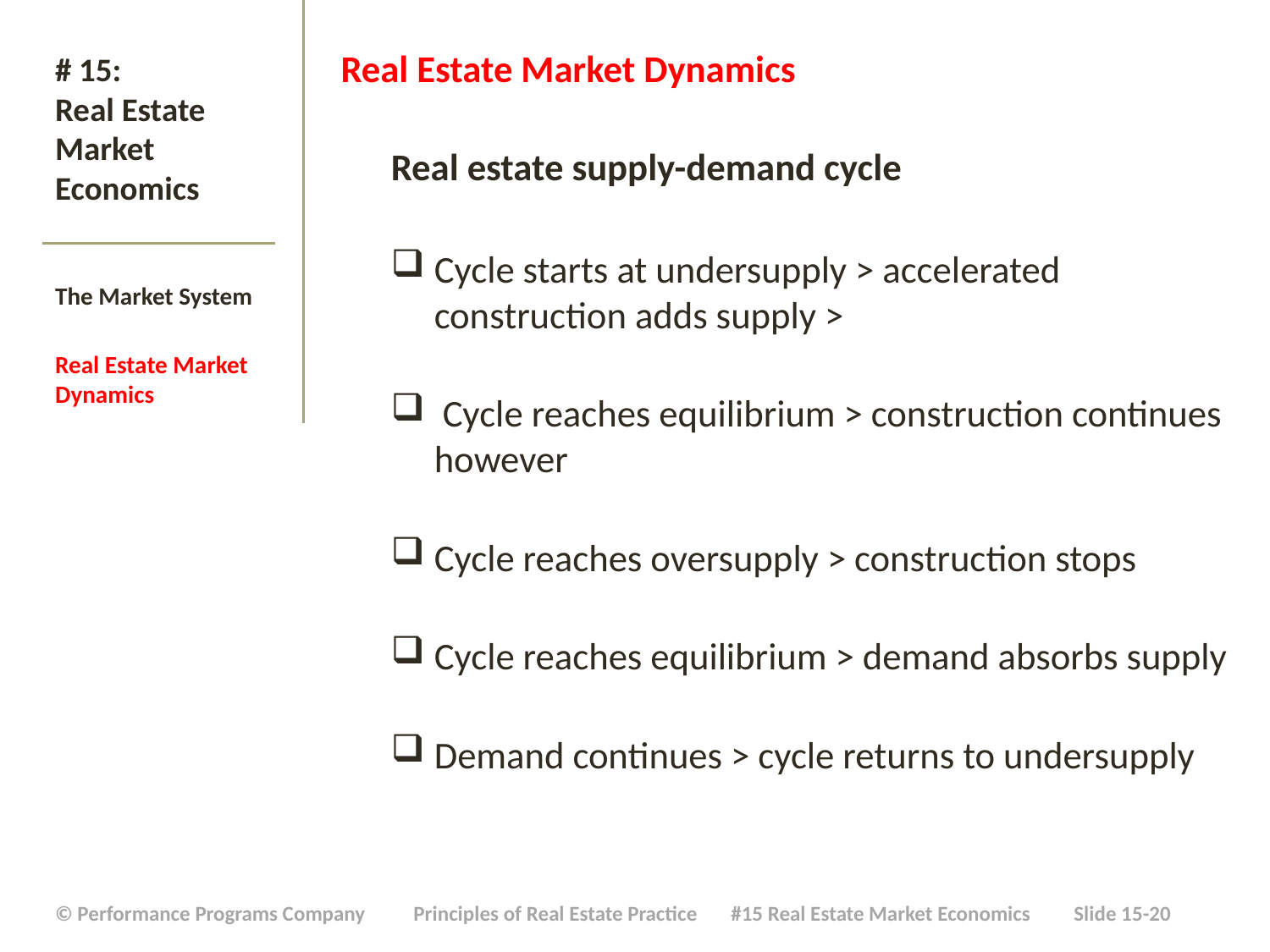

Real Estate Market Dynamics

Real estate supply-demand cycle

Cycle starts at undersupply > accelerated construction adds supply >
 Cycle reaches equilibrium > construction continues however
Cycle reaches oversupply > construction stops
Cycle reaches equilibrium > demand absorbs supply
Demand continues > cycle returns to undersupply
# # 15: Real Estate Market Economics

The Market System

Real Estate Market Dynamics

| © Performance Programs Company Principles of Real Estate Practice #15 Real Estate Market Economics Slide 15-20 |
| --- |